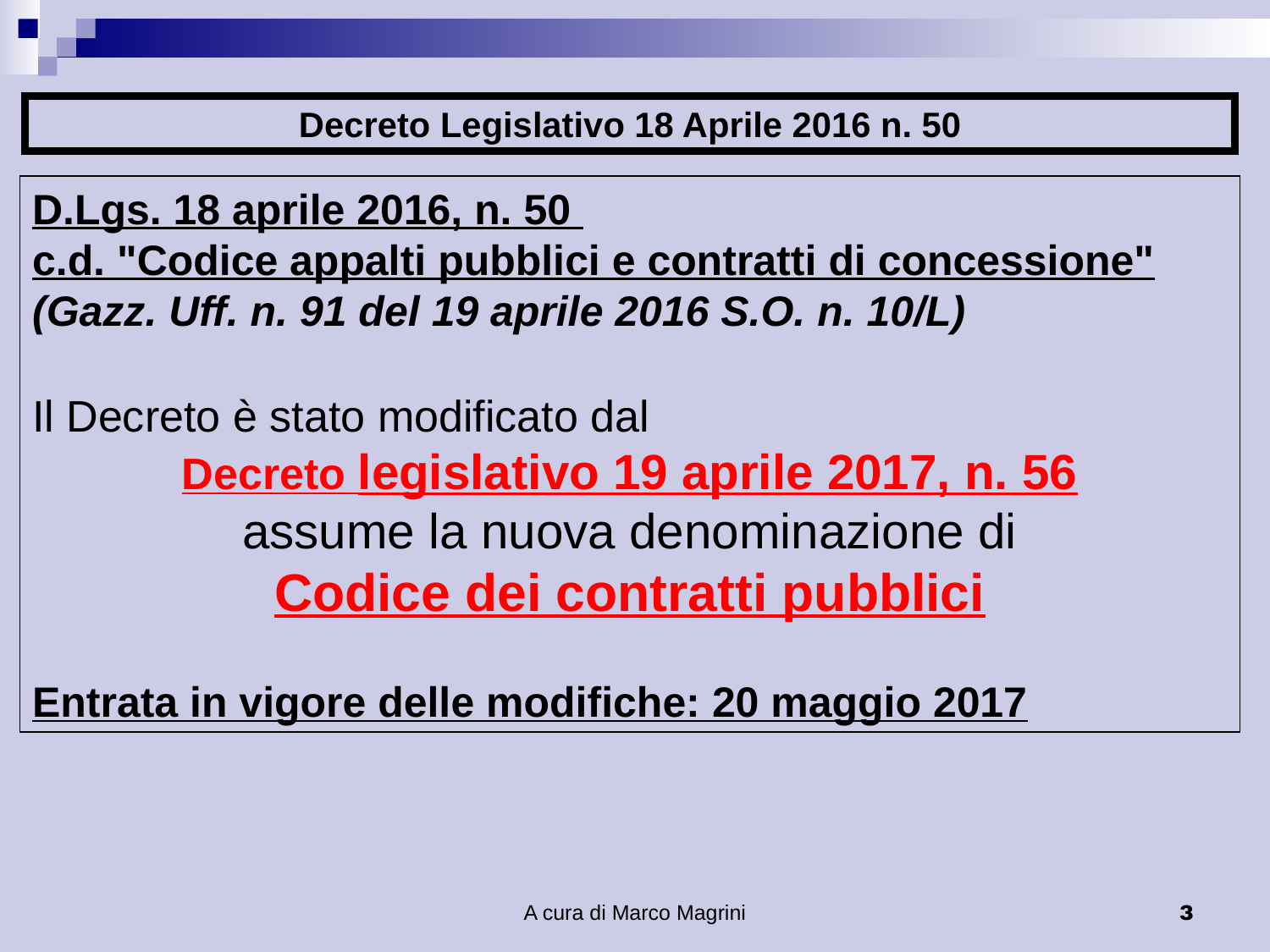

Decreto Legislativo 18 Aprile 2016 n. 50
D.Lgs. 18 aprile 2016, n. 50
c.d. "Codice appalti pubblici e contratti di concessione" (Gazz. Uff. n. 91 del 19 aprile 2016 S.O. n. 10/L)

Il Decreto è stato modificato dal
Decreto legislativo 19 aprile 2017, n. 56
assume la nuova denominazione di
Codice dei contratti pubblici

Entrata in vigore delle modifiche: 20 maggio 2017

A cura di Marco Magrini
3